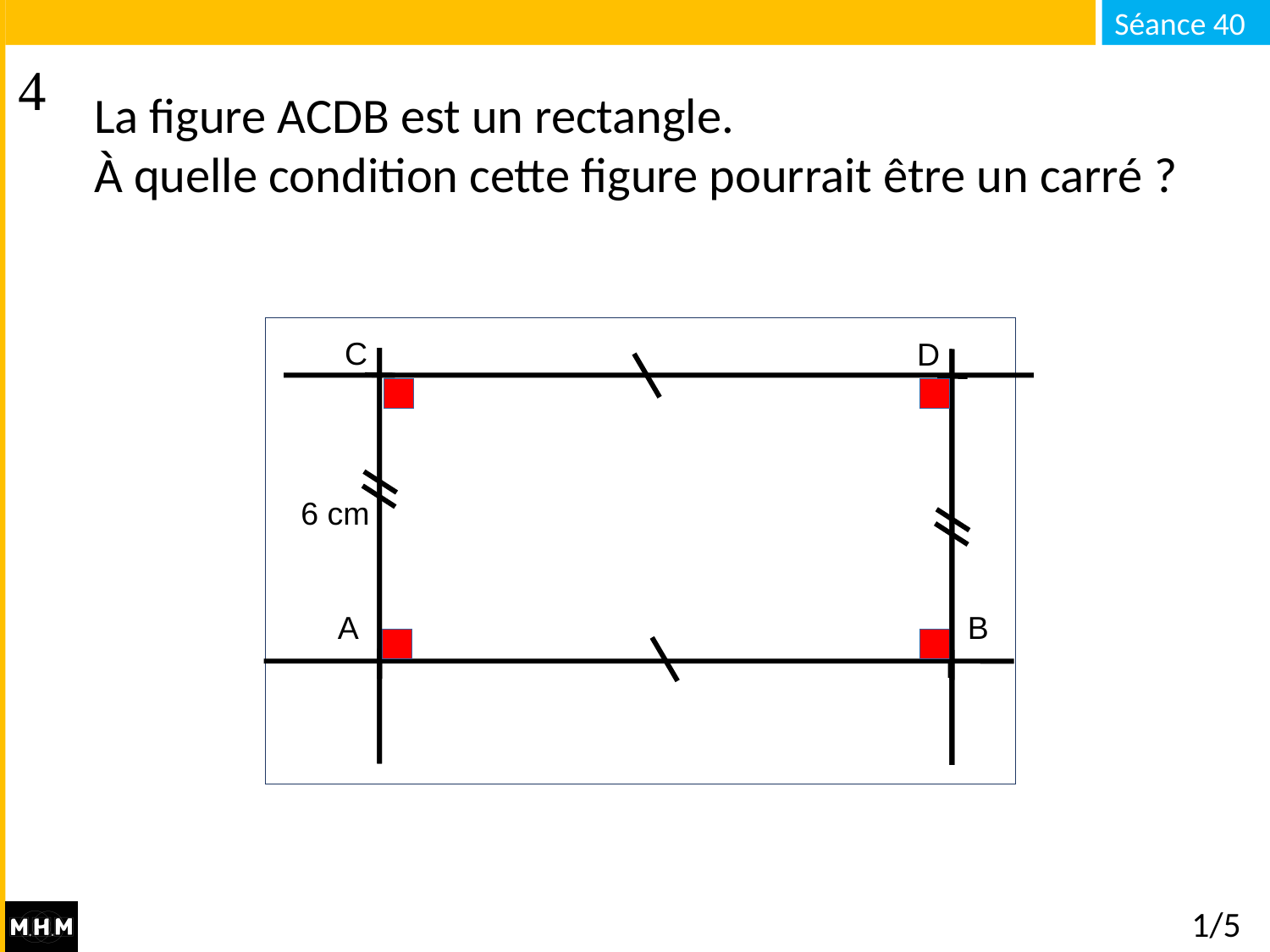

La figure ACDB est un rectangle.
À quelle condition cette figure pourrait être un carré ?

C
D

6 cm

B
A

# 1/5